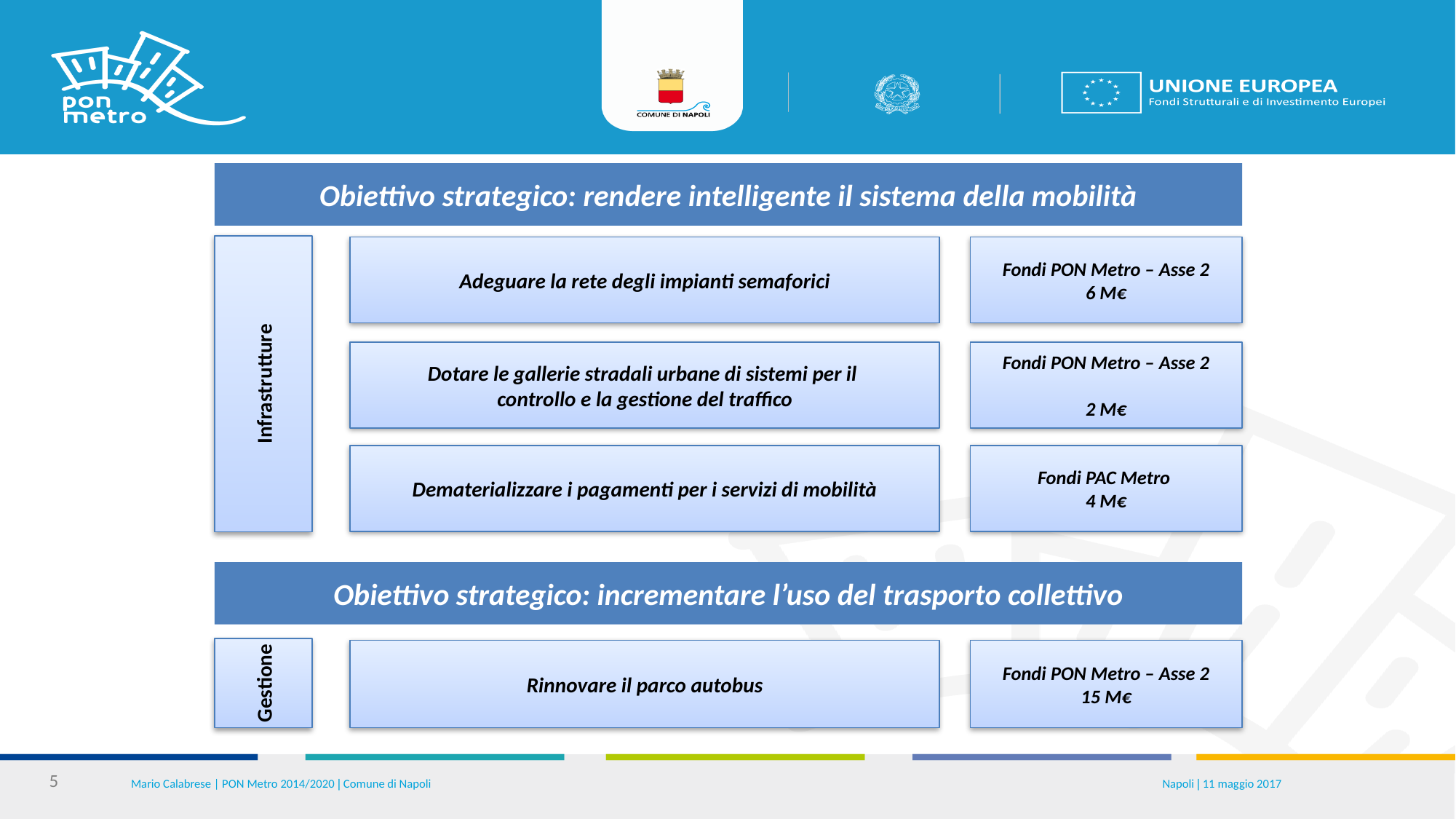

Obiettivo strategico: rendere intelligente il sistema della mobilità
Infrastrutture
Adeguare la rete degli impianti semaforici
Fondi PON Metro – Asse 2
6 M€
Dotare le gallerie stradali urbane di sistemi per il
controllo e la gestione del traffico
Fondi PON Metro – Asse 2

2 M€
Dematerializzare i pagamenti per i servizi di mobilità
Fondi PAC Metro
4 M€
Obiettivo strategico: incrementare l’uso del trasporto collettivo
Gestione
Rinnovare il parco autobus
Fondi PON Metro – Asse 2
15 M€